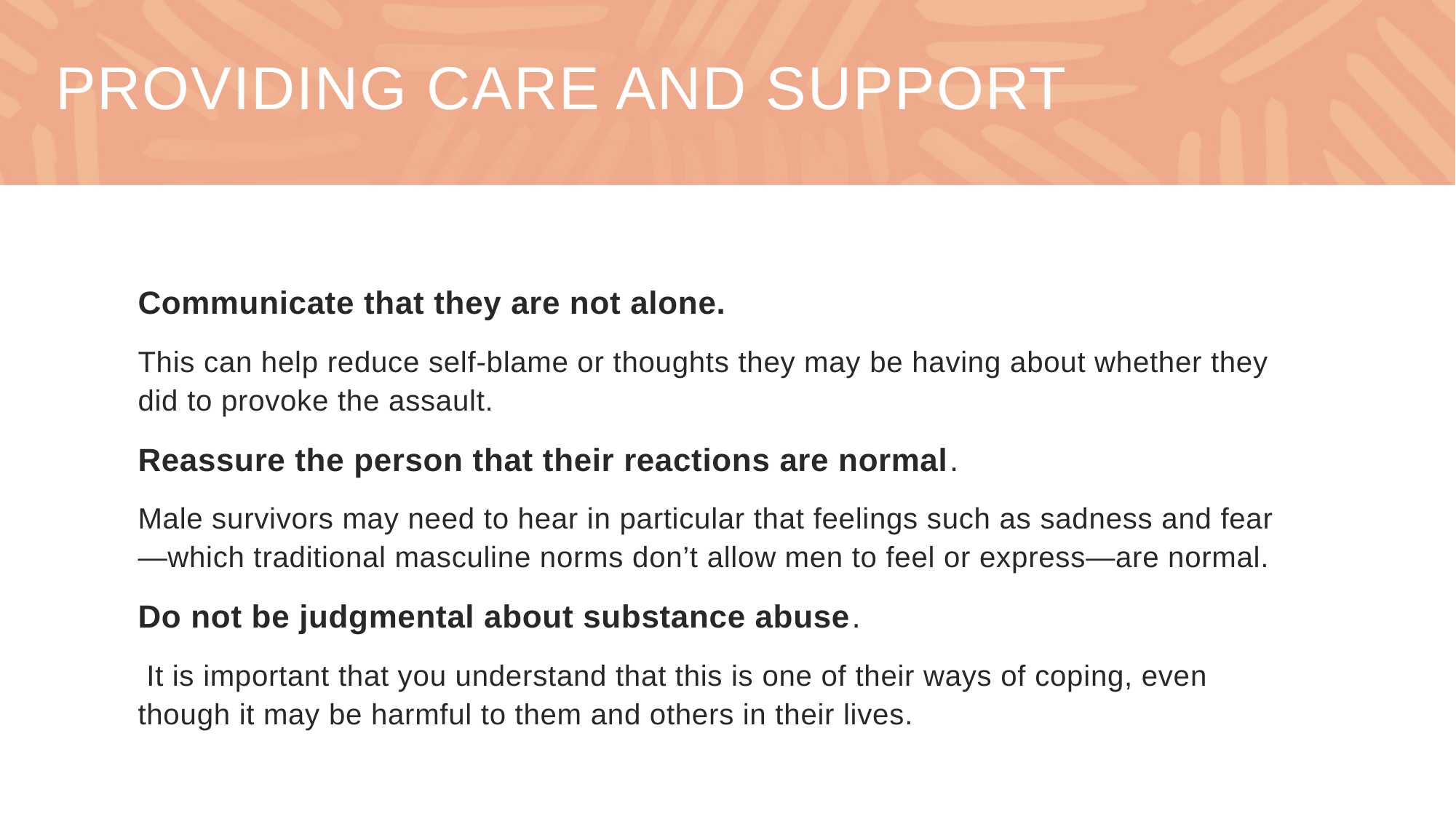

# Providing care and support
Communicate that they are not alone.
This can help reduce self-blame or thoughts they may be having about whether they did to provoke the assault.
Reassure the person that their reactions are normal.
Male survivors may need to hear in particular that feelings such as sadness and fear—which traditional masculine norms don’t allow men to feel or express—are normal.
Do not be judgmental about substance abuse.
 It is important that you understand that this is one of their ways of coping, even though it may be harmful to them and others in their lives.